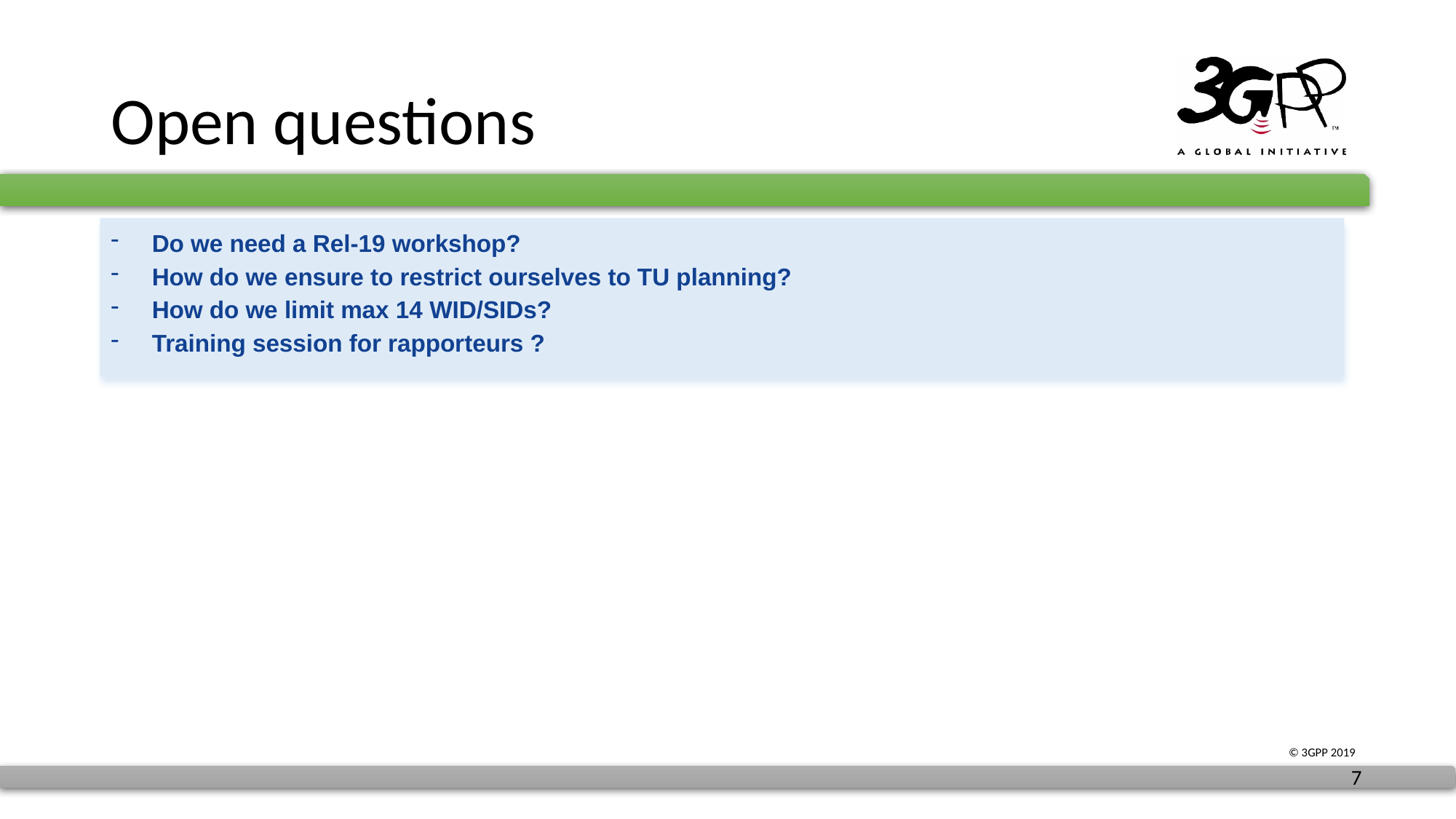

# Open questions
Do we need a Rel-19 workshop?
How do we ensure to restrict ourselves to TU planning?
How do we limit max 14 WID/SIDs?
Training session for rapporteurs ?